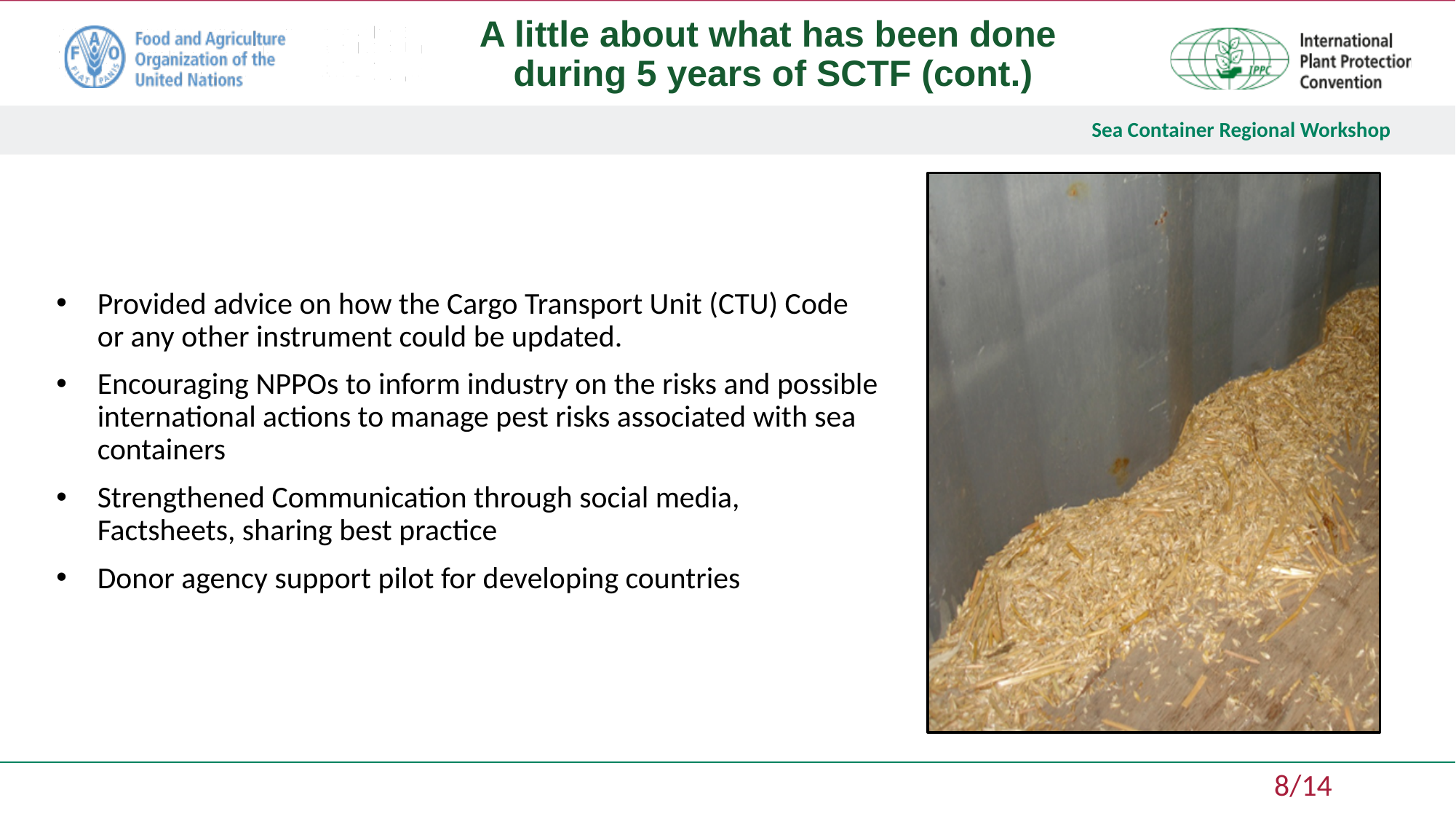

A little about what has been done
 during 5 years of SCTF (cont.)

Provided advice on how the Cargo Transport Unit (CTU) Code or any other instrument could be updated.
Encouraging NPPOs to inform industry on the risks and possible international actions to manage pest risks associated with sea containers
Strengthened Communication through social media, Factsheets, sharing best practice
Donor agency support pilot for developing countries